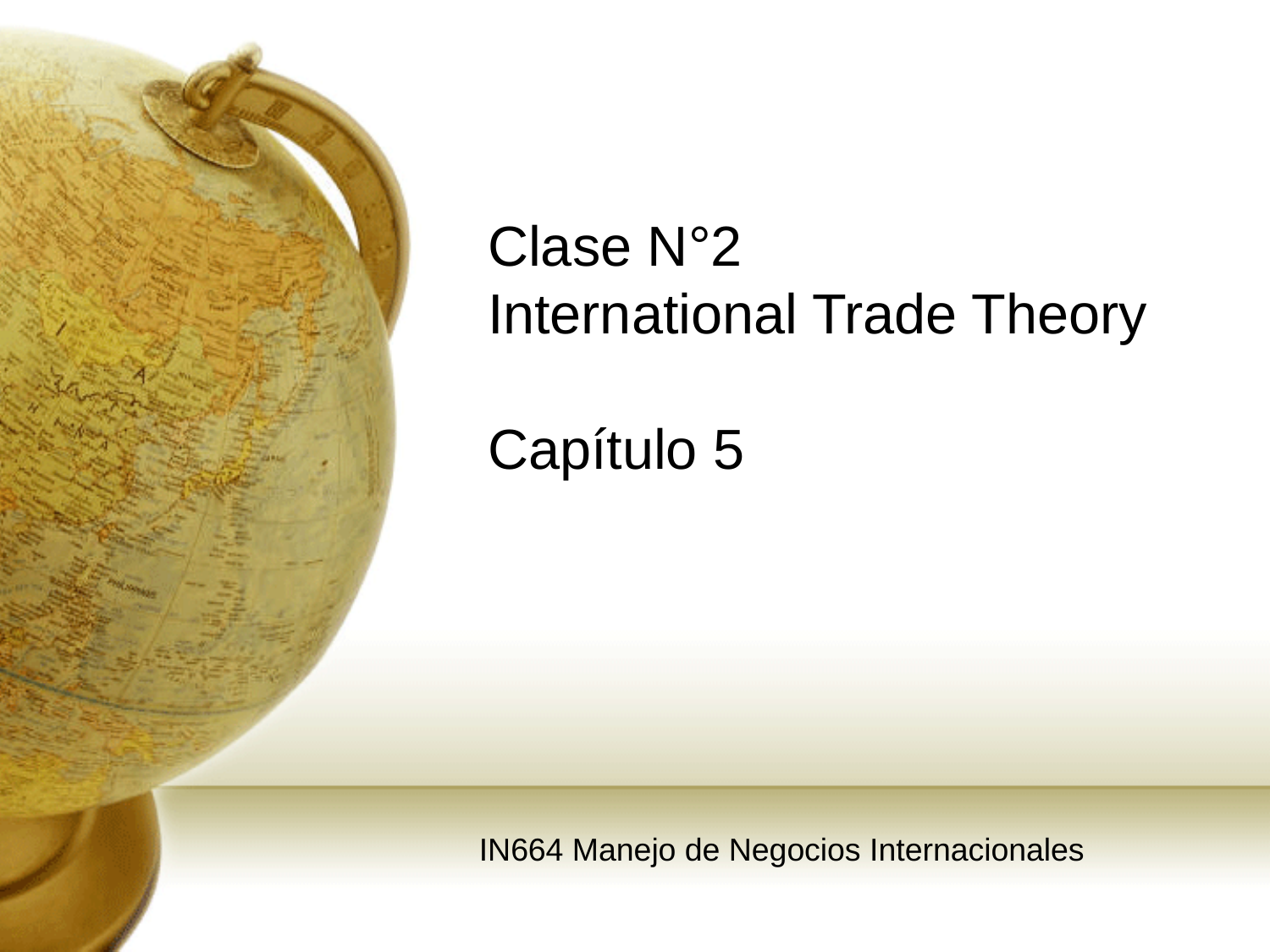

# Clase N°2 International Trade Theory Capítulo 5
IN664 Manejo de Negocios Internacionales